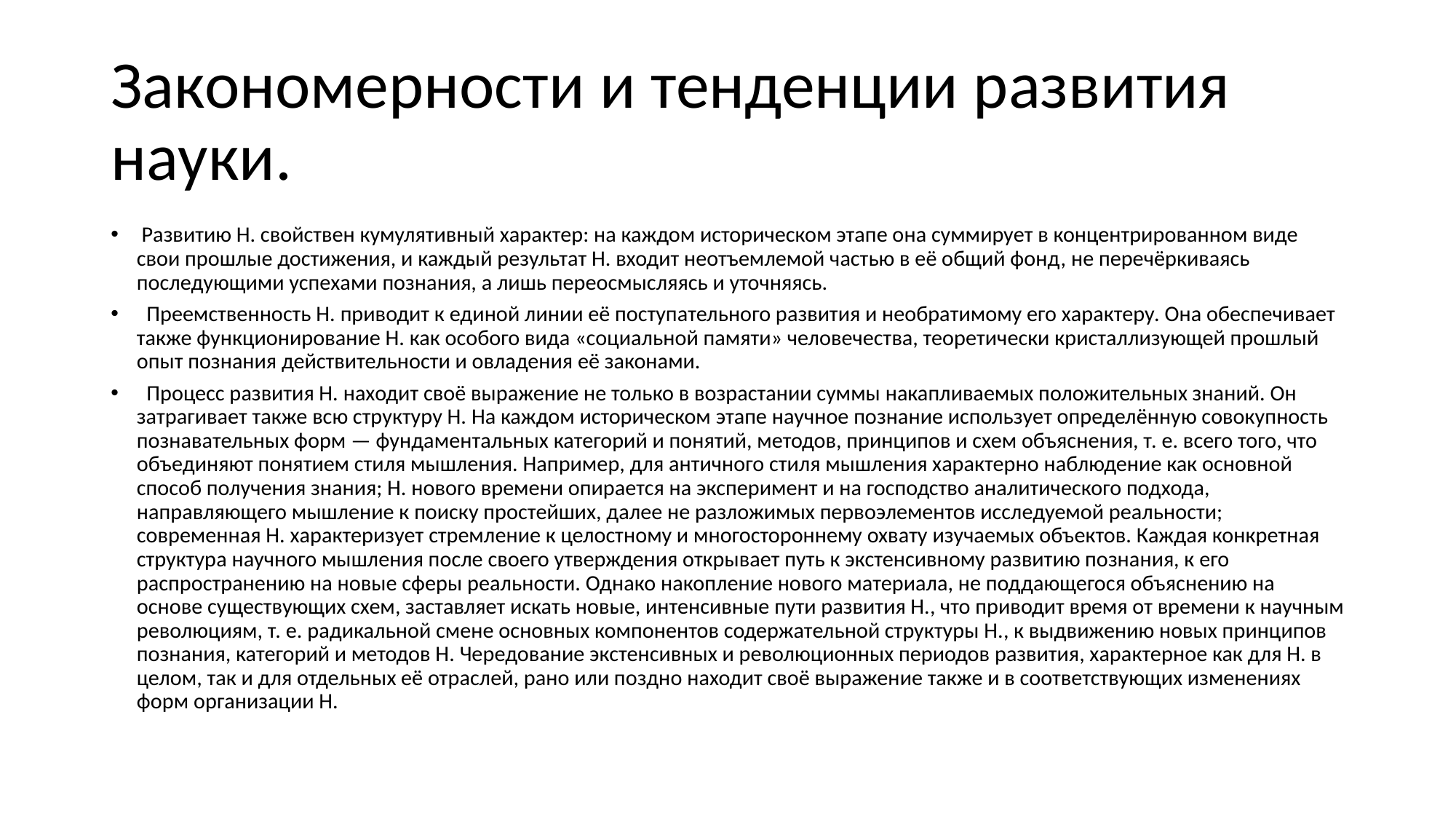

# Закономерности и тенденции развития науки.
 Развитию Н. свойствен кумулятивный характер: на каждом историческом этапе она суммирует в концентрированном виде свои прошлые достижения, и каждый результат Н. входит неотъемлемой частью в её общий фонд, не перечёркиваясь последующими успехами познания, а лишь переосмысляясь и уточняясь.
  Преемственность Н. приводит к единой линии её поступательного развития и необратимому его характеру. Она обеспечивает также функционирование Н. как особого вида «социальной памяти» человечества, теоретически кристаллизующей прошлый опыт познания действительности и овладения её законами.
  Процесс развития Н. находит своё выражение не только в возрастании суммы накапливаемых положительных знаний. Он затрагивает также всю структуру Н. На каждом историческом этапе научное познание использует определённую совокупность познавательных форм — фундаментальных категорий и понятий, методов, принципов и схем объяснения, т. е. всего того, что объединяют понятием стиля мышления. Например, для античного стиля мышления характерно наблюдение как основной способ получения знания; Н. нового времени опирается на эксперимент и на господство аналитического подхода, направляющего мышление к поиску простейших, далее не разложимых первоэлементов исследуемой реальности; современная Н. характеризует стремление к целостному и многостороннему охвату изучаемых объектов. Каждая конкретная структура научного мышления после своего утверждения открывает путь к экстенсивному развитию познания, к его распространению на новые сферы реальности. Однако накопление нового материала, не поддающегося объяснению на основе существующих схем, заставляет искать новые, интенсивные пути развития Н., что приводит время от времени к научным революциям, т. е. радикальной смене основных компонентов содержательной структуры Н., к выдвижению новых принципов познания, категорий и методов Н. Чередование экстенсивных и революционных периодов развития, характерное как для Н. в целом, так и для отдельных её отраслей, рано или поздно находит своё выражение также и в соответствующих изменениях форм организации Н.